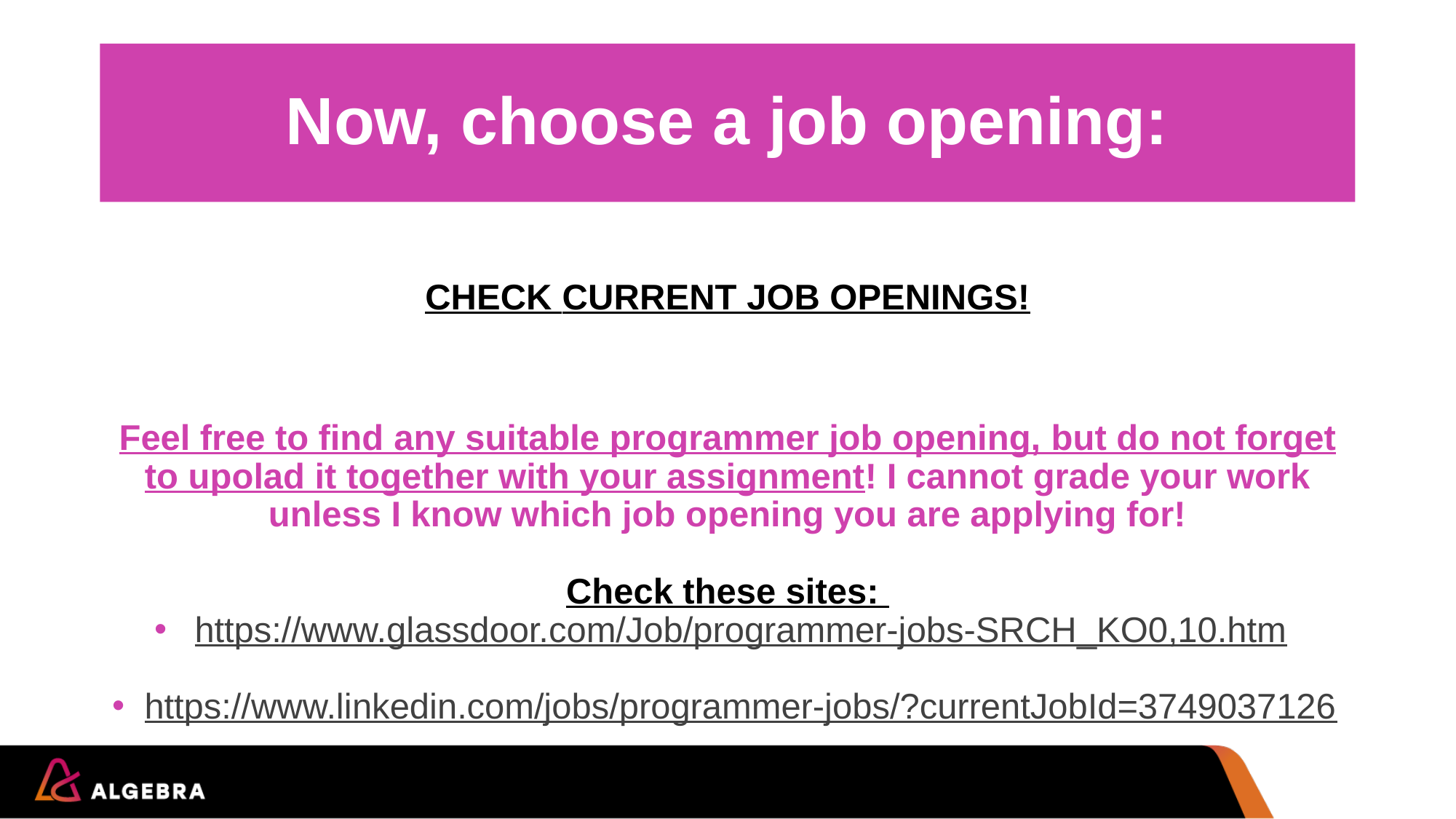

# Now, choose a job opening:

CHECK CURRENT JOB OPENINGS!

Feel free to find any suitable programmer job opening, but do not forget to upolad it together with your assignment! I cannot grade your work unless I know which job opening you are applying for!

Check these sites:
https://www.glassdoor.com/Job/programmer-jobs-SRCH_KO0,10.htm

https://www.linkedin.com/jobs/programmer-jobs/?currentJobId=3749037126